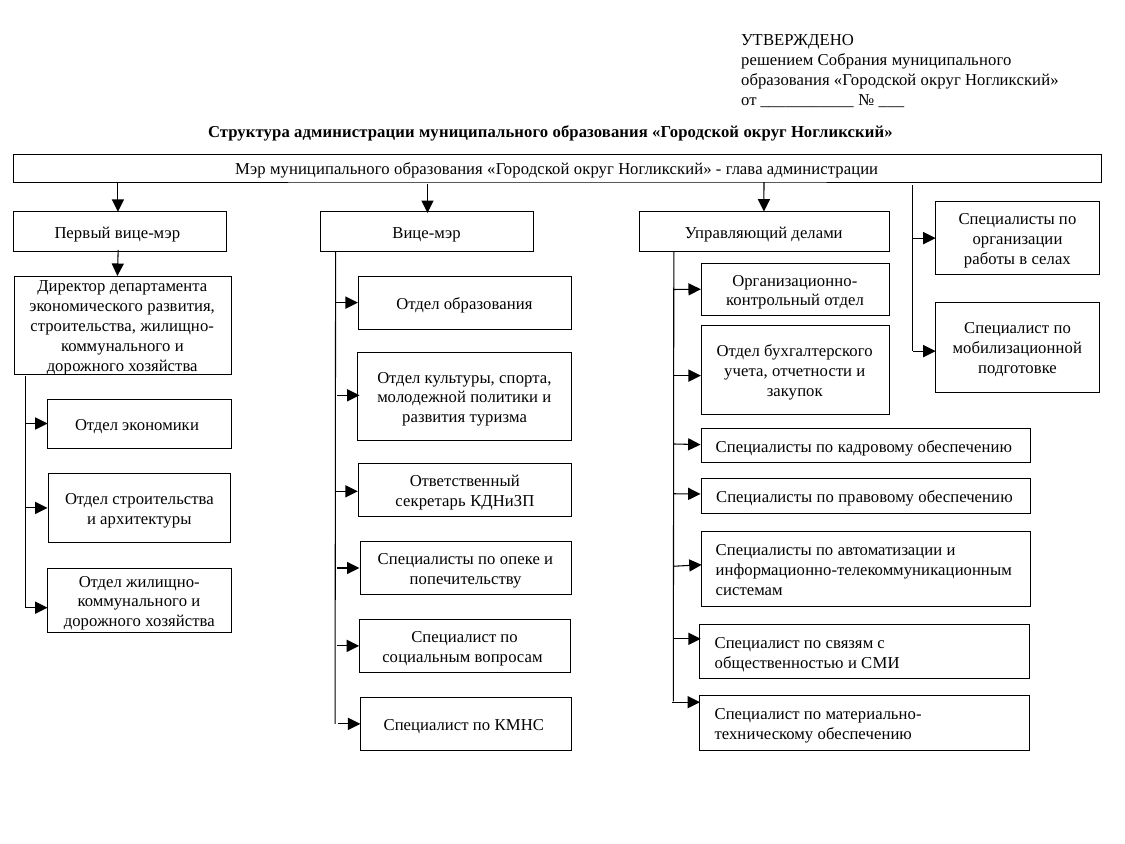

УТВЕРЖДЕНО
решением Собрания муниципального
образования «Городской округ Ногликский» от ___________ № ___
Структура администрации муниципального образования «Городской округ Ногликский»
Мэр муниципального образования «Городской округ Ногликский» - глава администрации
Специалисты по организации работы в селах
Первый вице-мэр
Вице-мэр
Управляющий делами
Организационно-контрольный отдел
Директор департамента экономического развития, строительства, жилищно-коммунального и дорожного хозяйства
Отдел образования
Специалист по мобилизационной подготовке
Отдел бухгалтерского учета, отчетности и закупок
Отдел культуры, спорта, молодежной политики и развития туризма
Отдел экономики
Специалисты по кадровому обеспечению
Ответственный секретарь КДНиЗП
Отдел строительства и архитектуры
Специалисты по правовому обеспечению
Специалисты по автоматизации и информационно-телекоммуникационным системам
Специалисты по опеке и попечительству
Отдел жилищно-коммунального и дорожного хозяйства
Специалист по социальным вопросам
Специалист по связям с общественностью и СМИ
Специалист по материально-техническому обеспечению
Специалист по КМНС